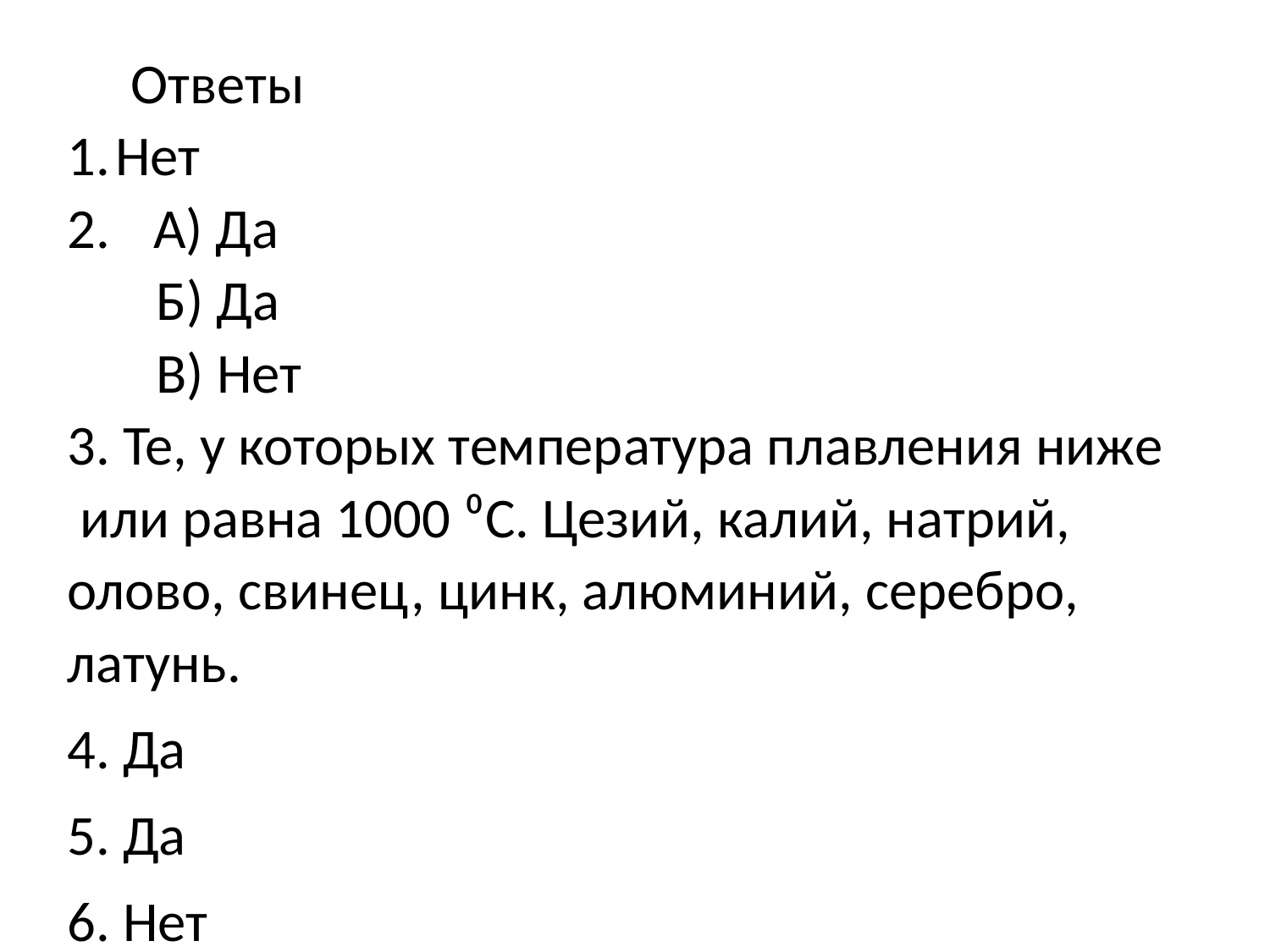

Ответы
Нет
   А) Да
       Б) Да
       В) Нет
3. Те, у которых температура плавления ниже  или равна 1000 ⁰С. Цезий, калий, натрий, олово, свинец, цинк, алюминий, серебро, латунь.
4. Да
5. Да
6. Нет